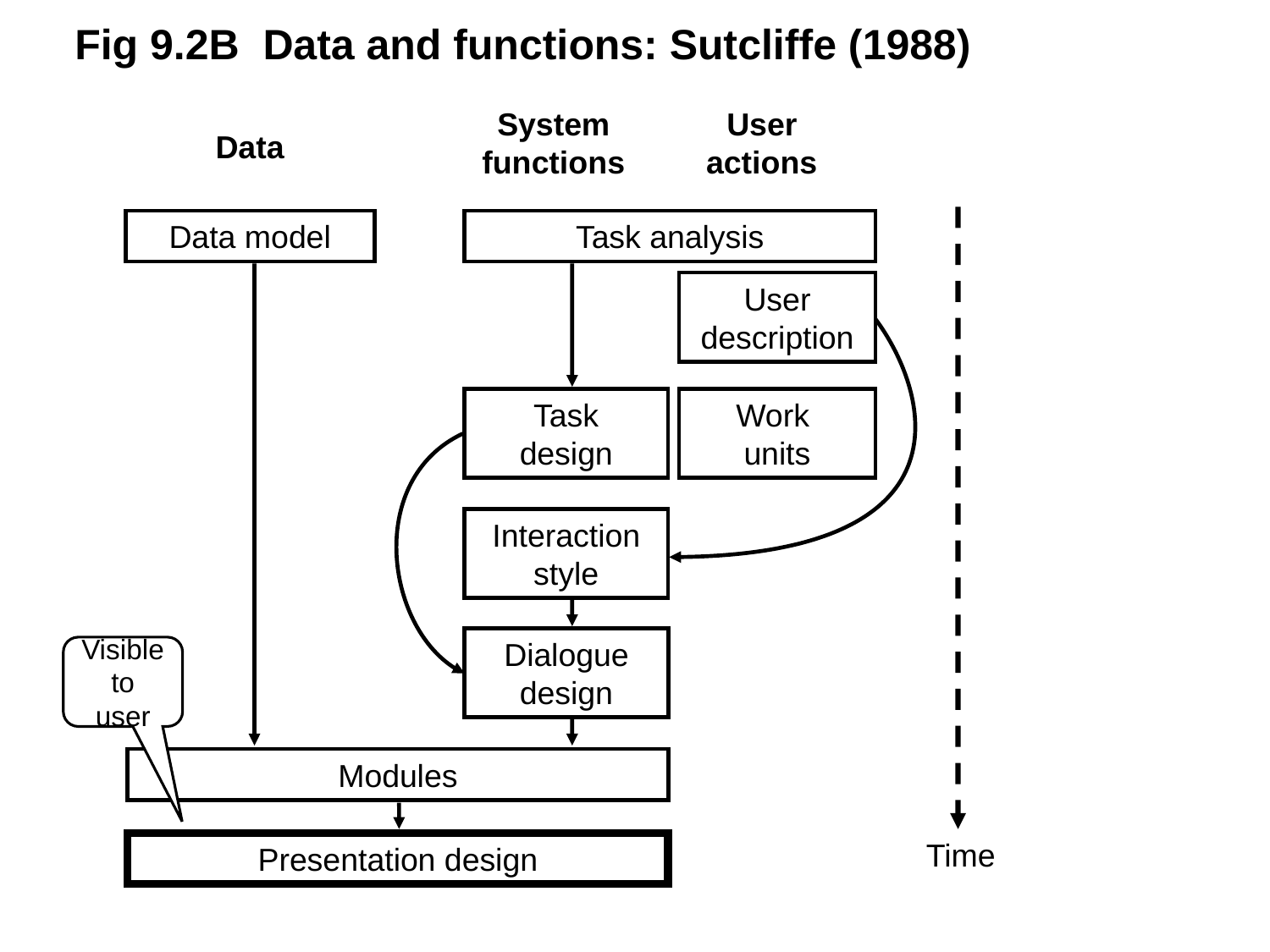

Fig 9.2B  Data and functions: Sutcliffe (1988)
System
functions
User
actions
Data

Data model
Task analysis

User
description

Task
design
Work
units

Interaction
style

Dialogue
design

Visible
to user
Modules

Presentation design
Time